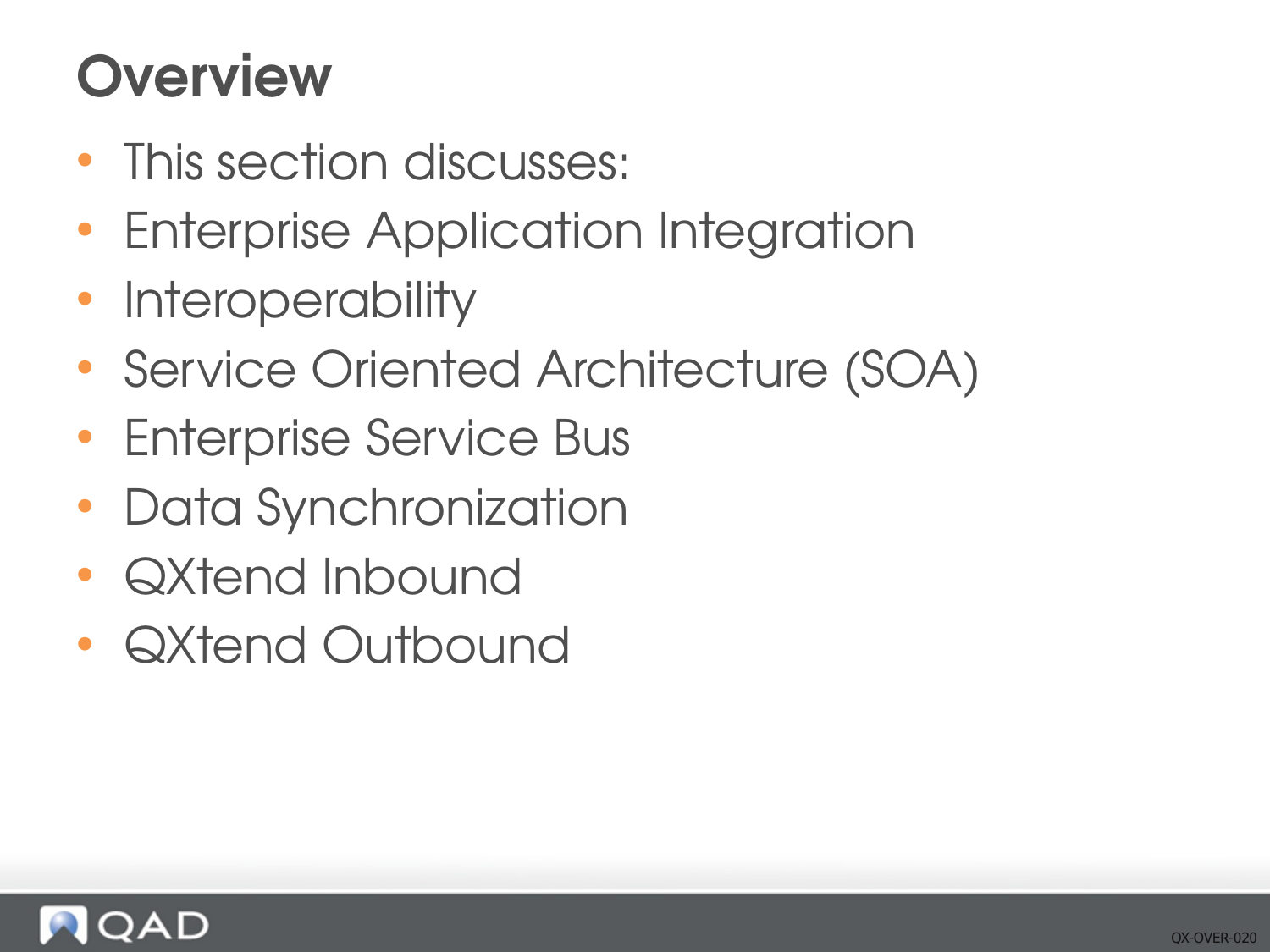

# Overview
This section discusses:
Enterprise Application Integration
Interoperability
Service Oriented Architecture (SOA)
Enterprise Service Bus
Data Synchronization
QXtend Inbound
QXtend Outbound
QX-OVER-020